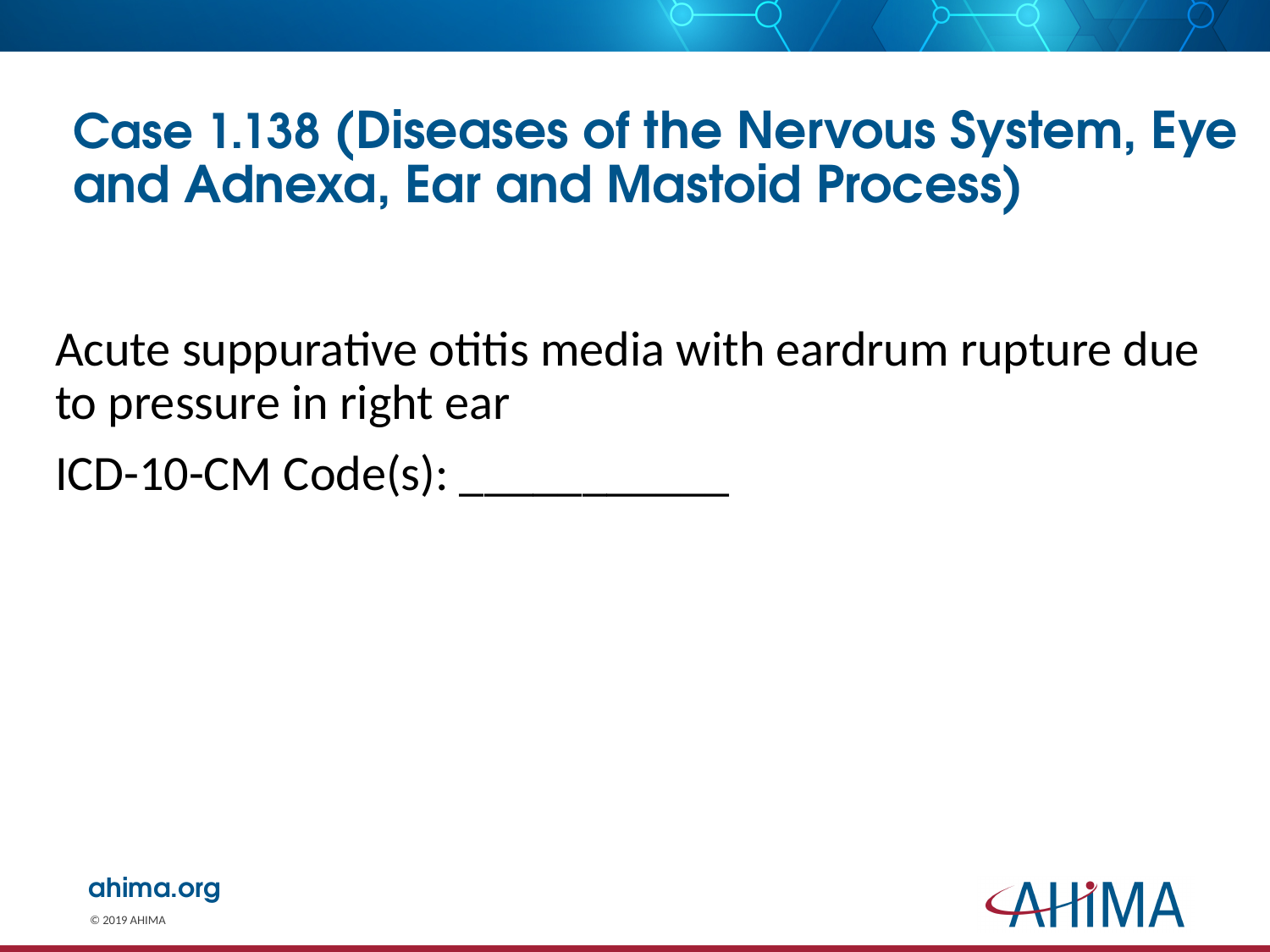

# Case 1.138 (Diseases of the Nervous System, Eye and Adnexa, Ear and Mastoid Process)
Acute suppurative otitis media with eardrum rupture due to pressure in right ear
ICD-10-CM Code(s): ___________